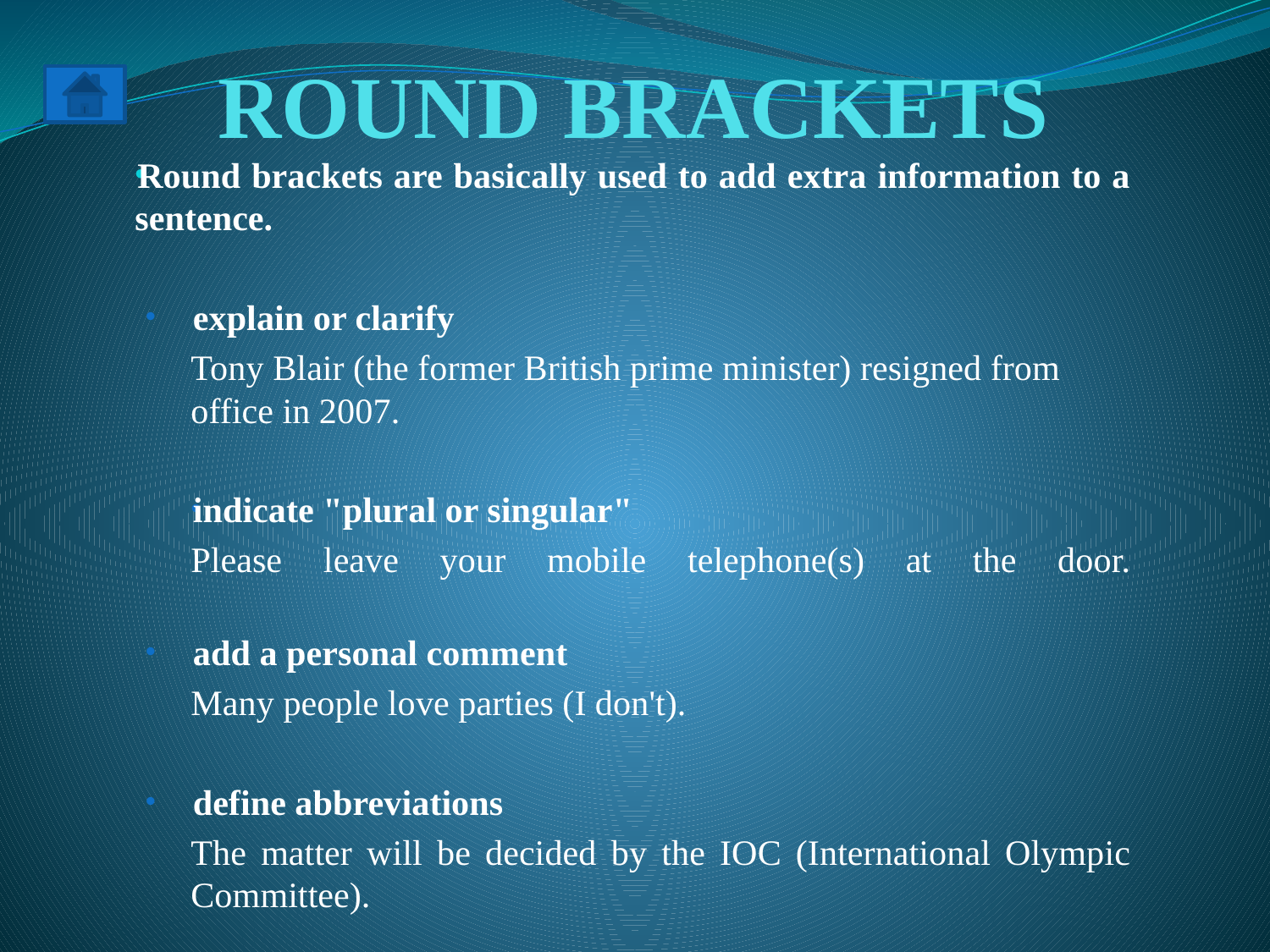

# ROUND BRACKETS

Round brackets are basically used to add extra information to a sentence.

explain or clarify
Tony Blair (the former British prime minister) resigned from office in 2007.

indicate "plural or singular"
Please leave your mobile telephone(s) at the door.
add a personal comment
Many people love parties (I don't).

define abbreviations
The matter will be decided by the IOC (International Olympic Committee).